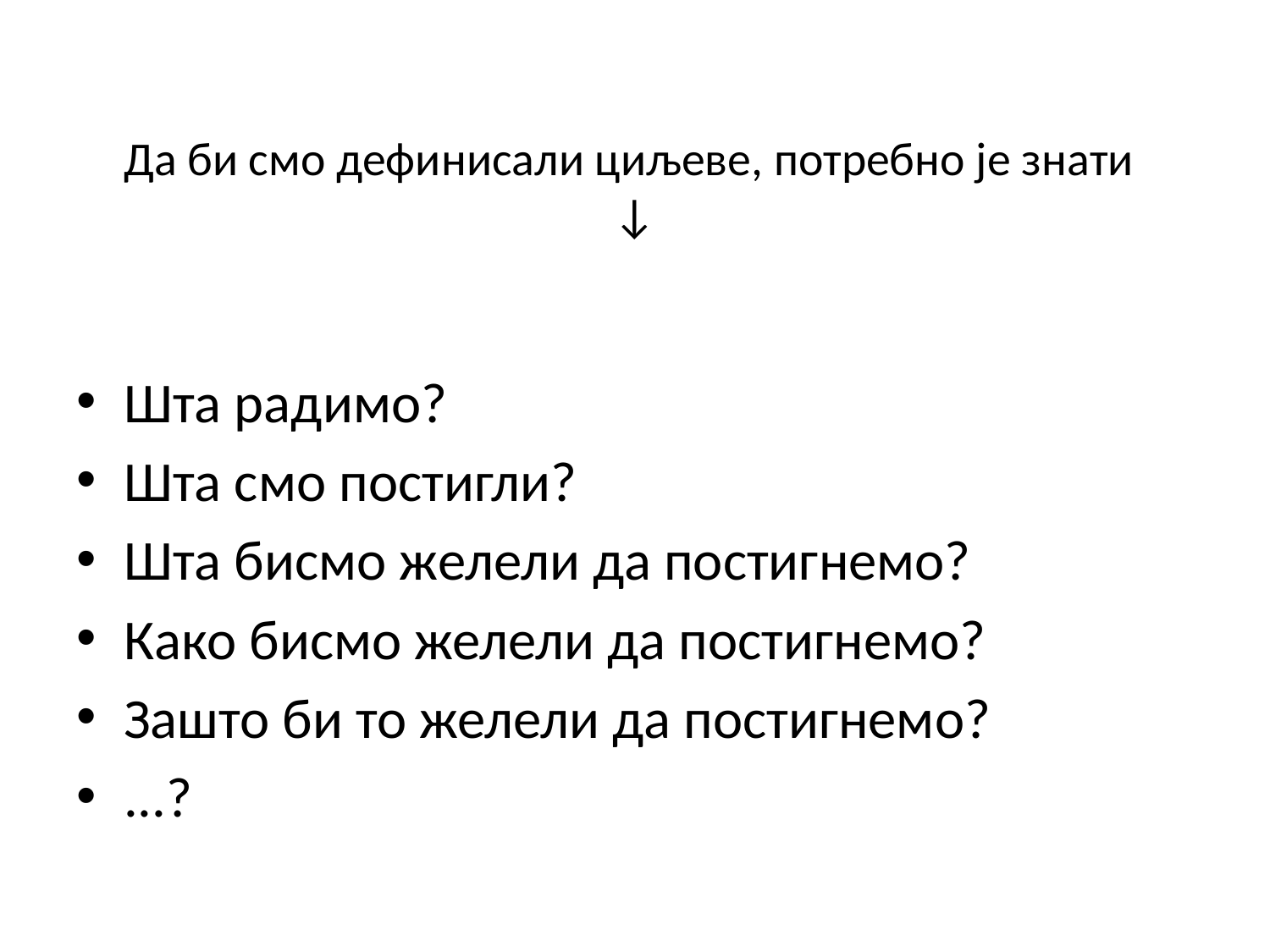

# Да би смо дефинисали циљеве, потребно је знати ↓
Шта радимо?
Шта смо постигли?
Шта бисмо желели да постигнемо?
Како бисмо желели да постигнемо?
Зашто би то желели да постигнемо?
...?